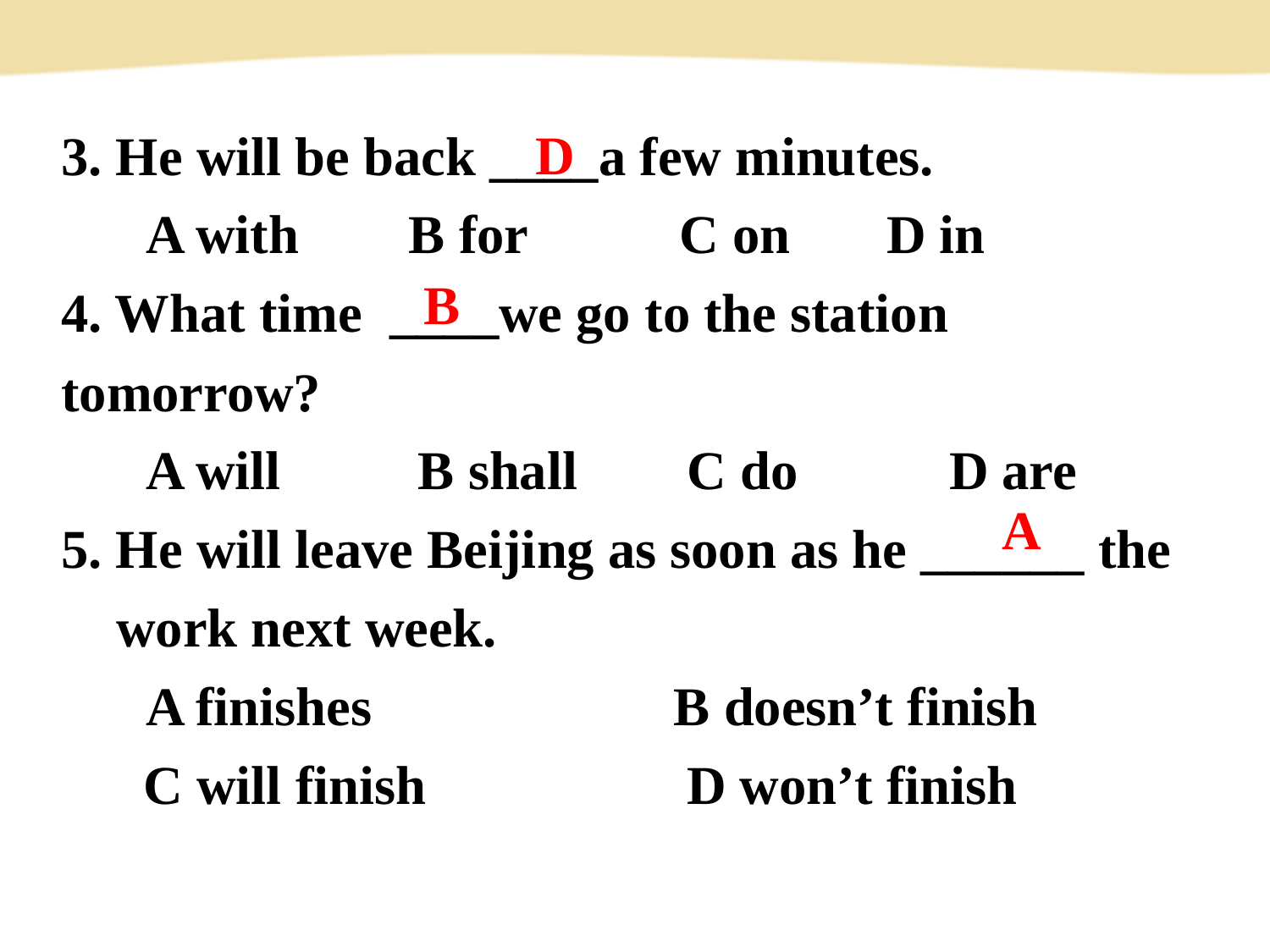

3. He will be back ____a few minutes.
A with        B for           C on       D in
4. What time  ____we go to the station
tomorrow?
A will          B shall        C do           D are
5. He will leave Beijing as soon as he ______ the
    work next week.
A finishes                      B doesn’t finish
      C will finish                   D won’t finish
D
B
A